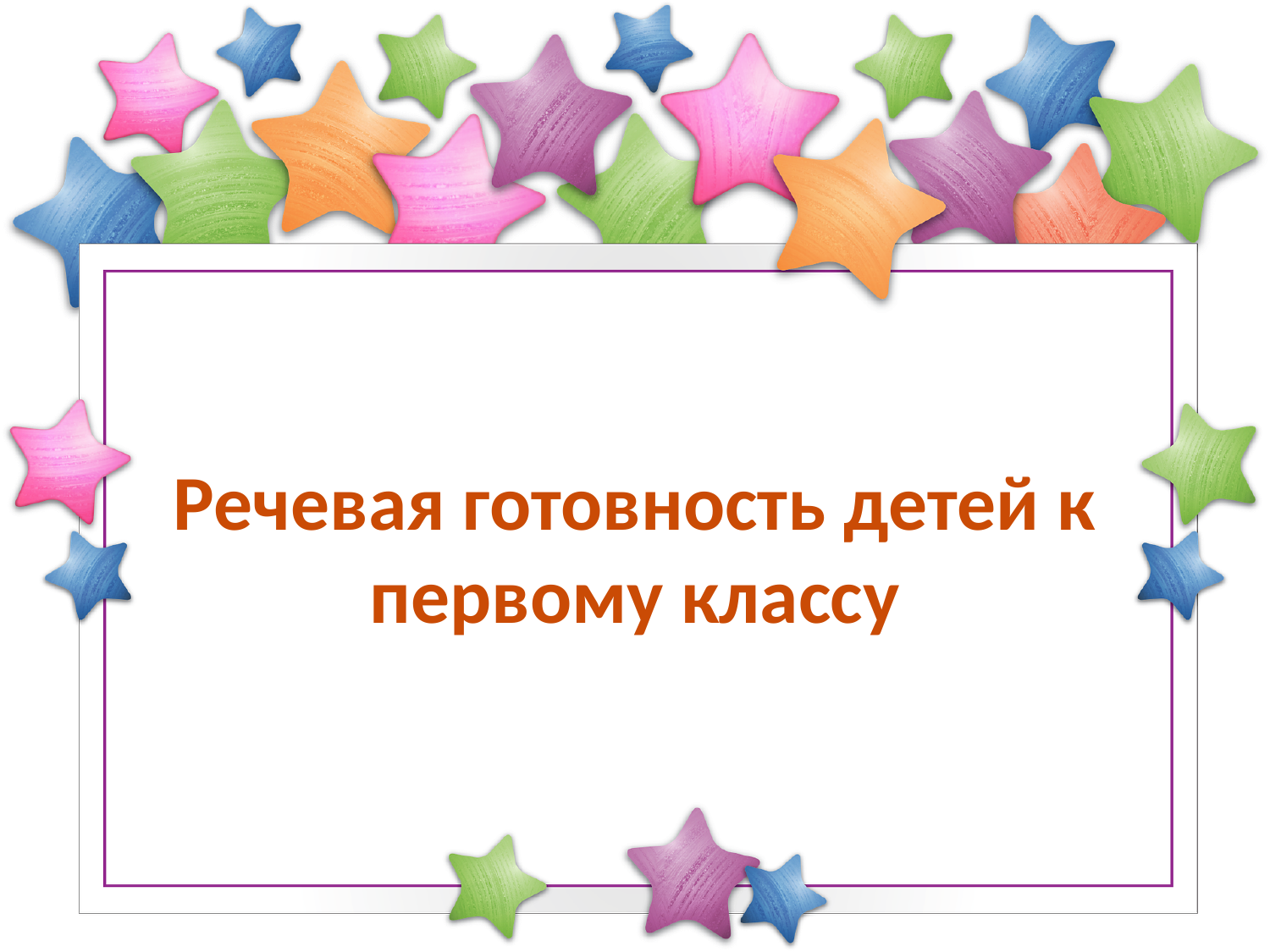

# Речевая готовность детей к первому классу